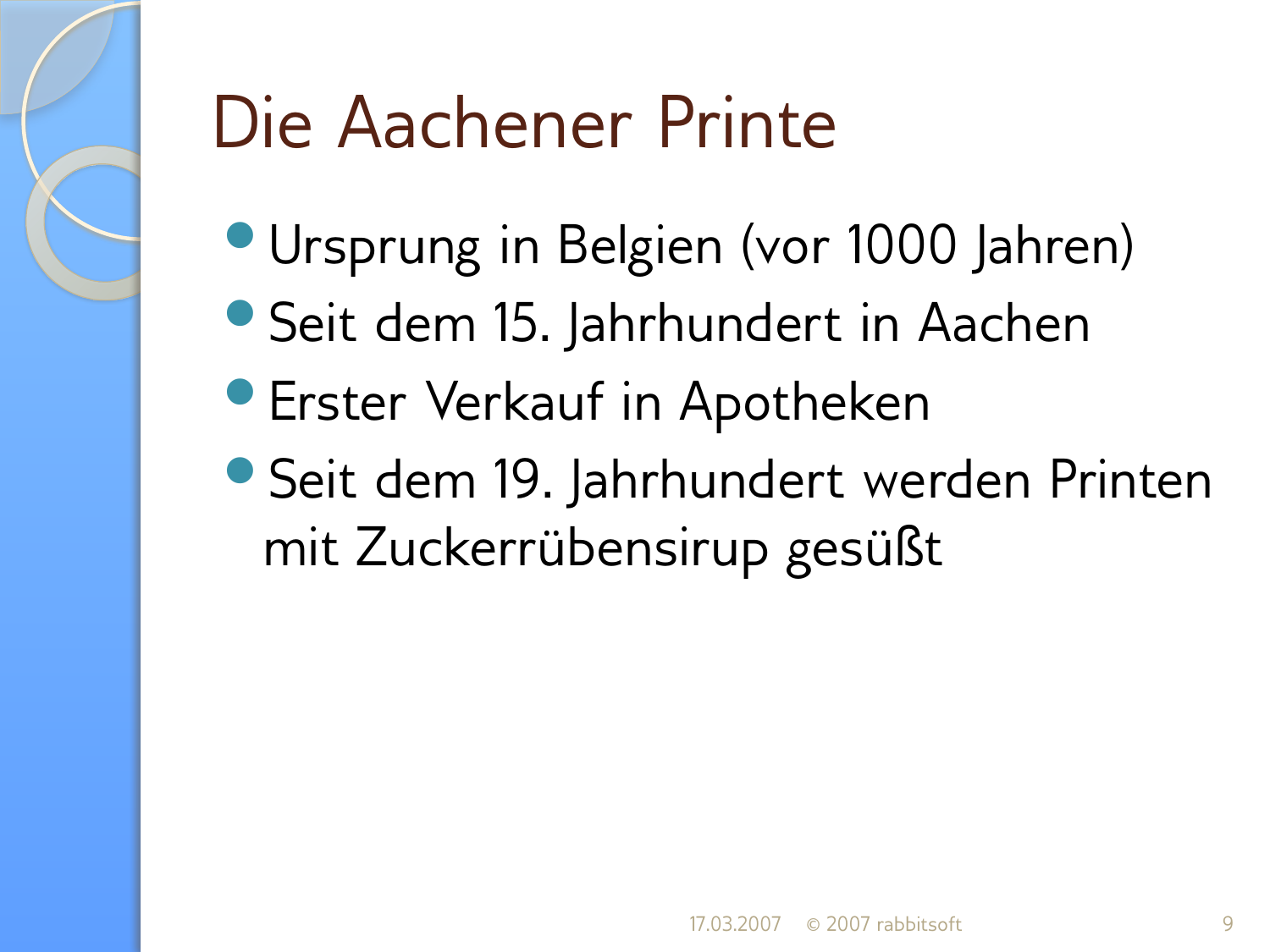

# Die Aachener Printe
Ursprung in Belgien (vor 1000 Jahren)
Seit dem 15. Jahrhundert in Aachen
Erster Verkauf in Apotheken
Seit dem 19. Jahrhundert werden Printen mit Zuckerrübensirup gesüßt

17.03.2007
© 2007 rabbitsoft
9